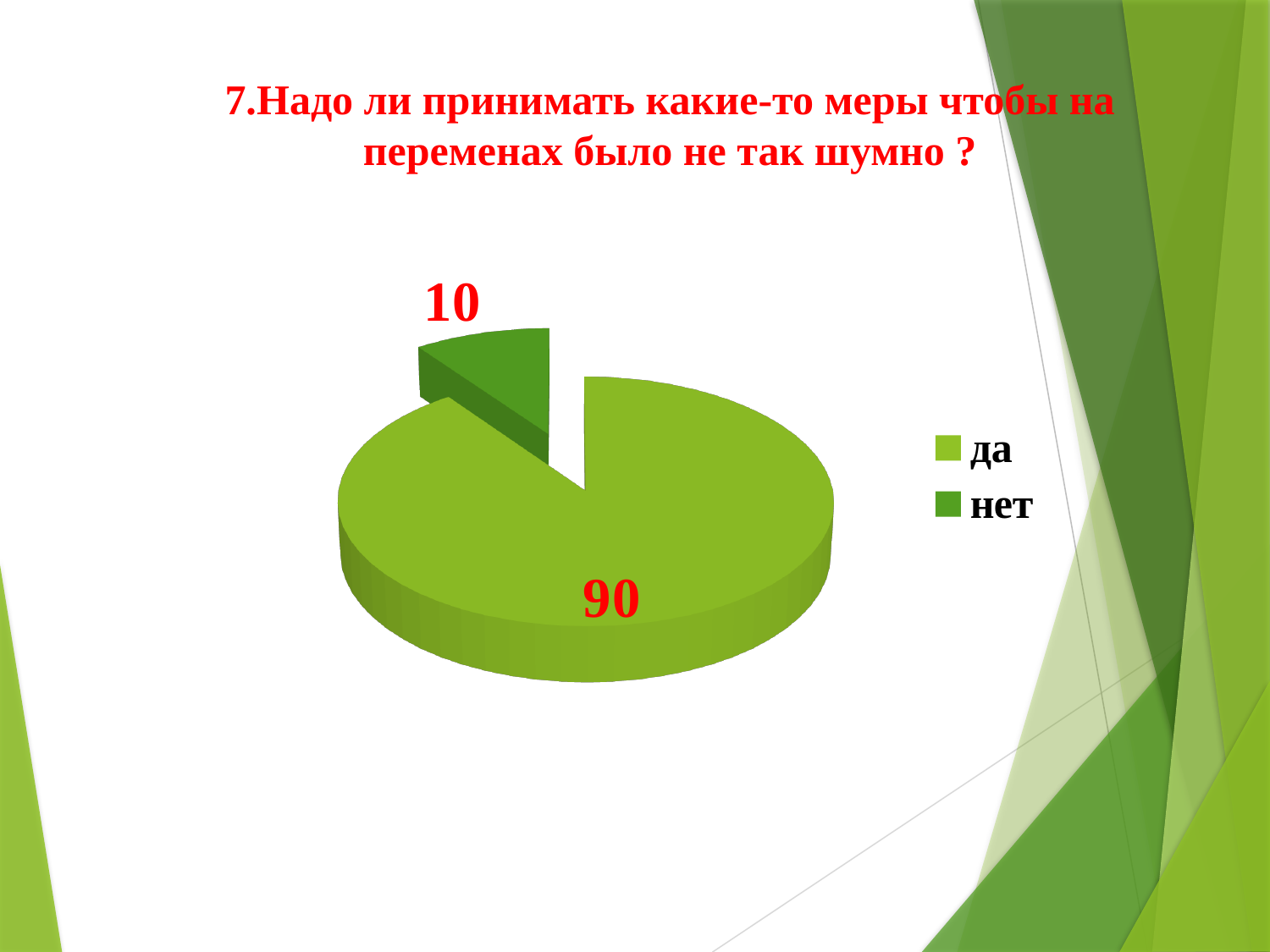

7.Надо ли принимать какие-то меры чтобы на переменах было не так шумно ?

[unsupported chart]